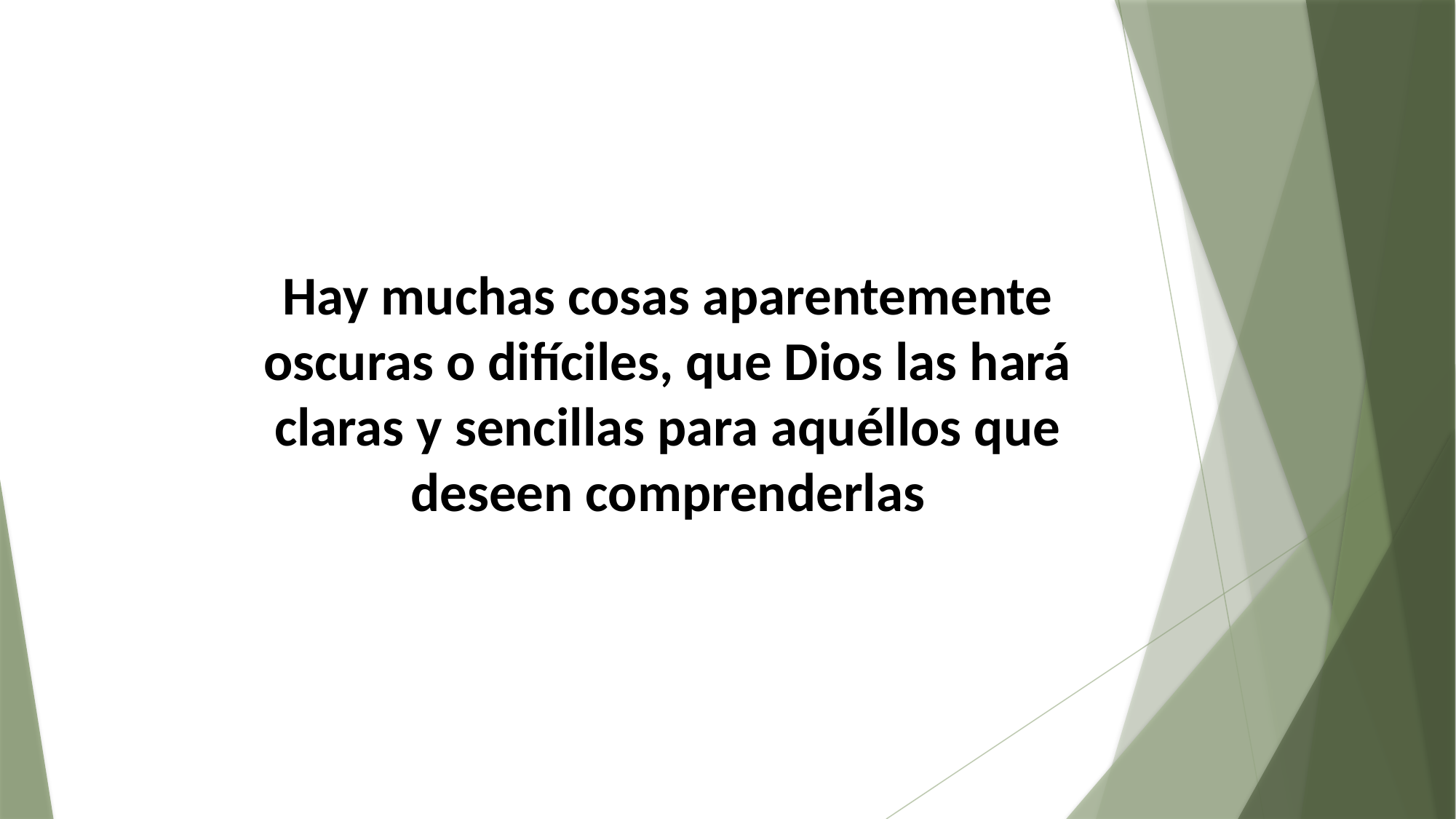

Hay muchas cosas aparentemente oscuras o difíciles, que Dios las hará claras y sencillas para aquéllos que deseen comprenderlas